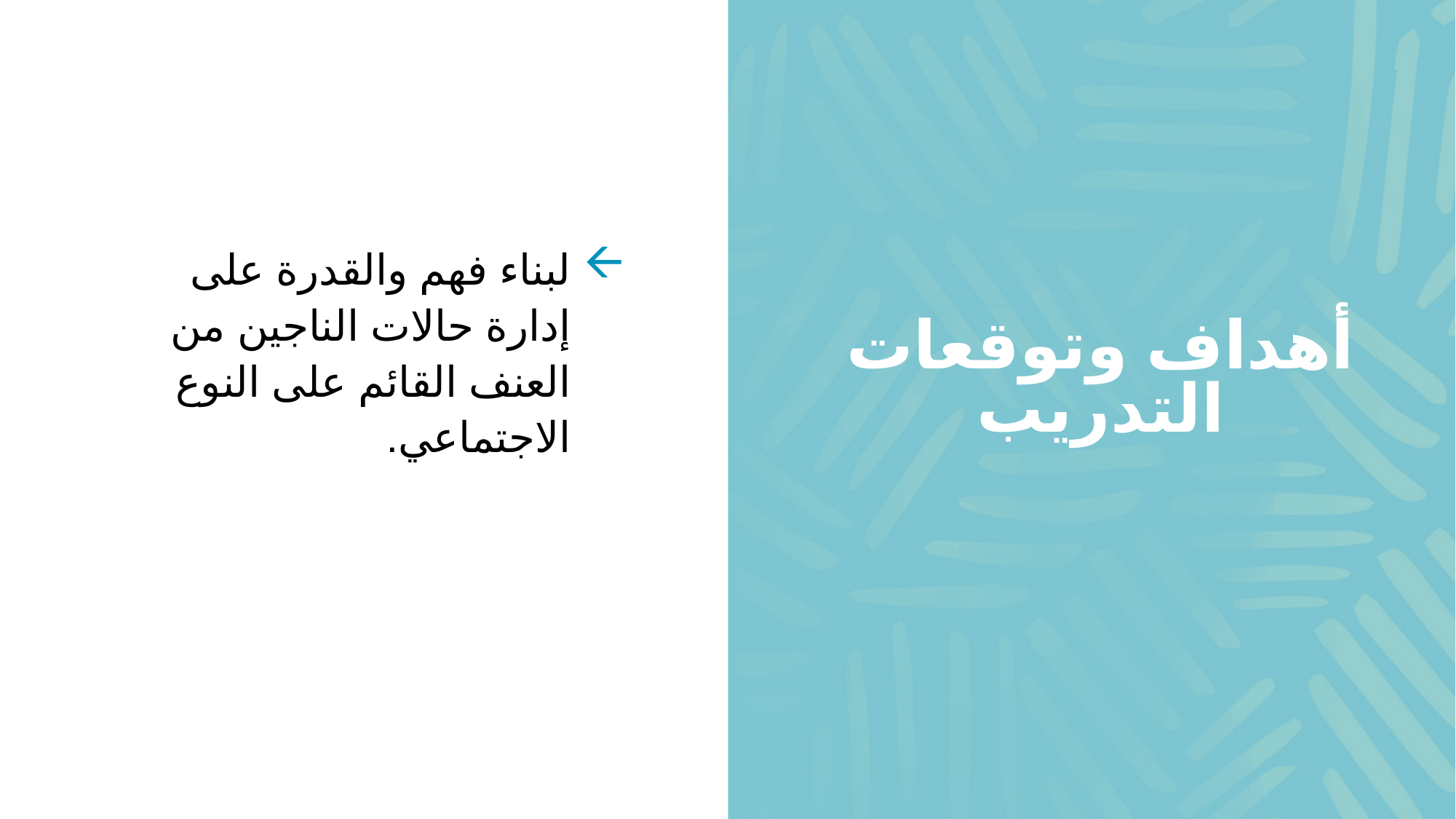

لبناء فهم والقدرة على إدارة حالات الناجين من العنف القائم على النوع الاجتماعي.

# أهداف وتوقعات التدريب